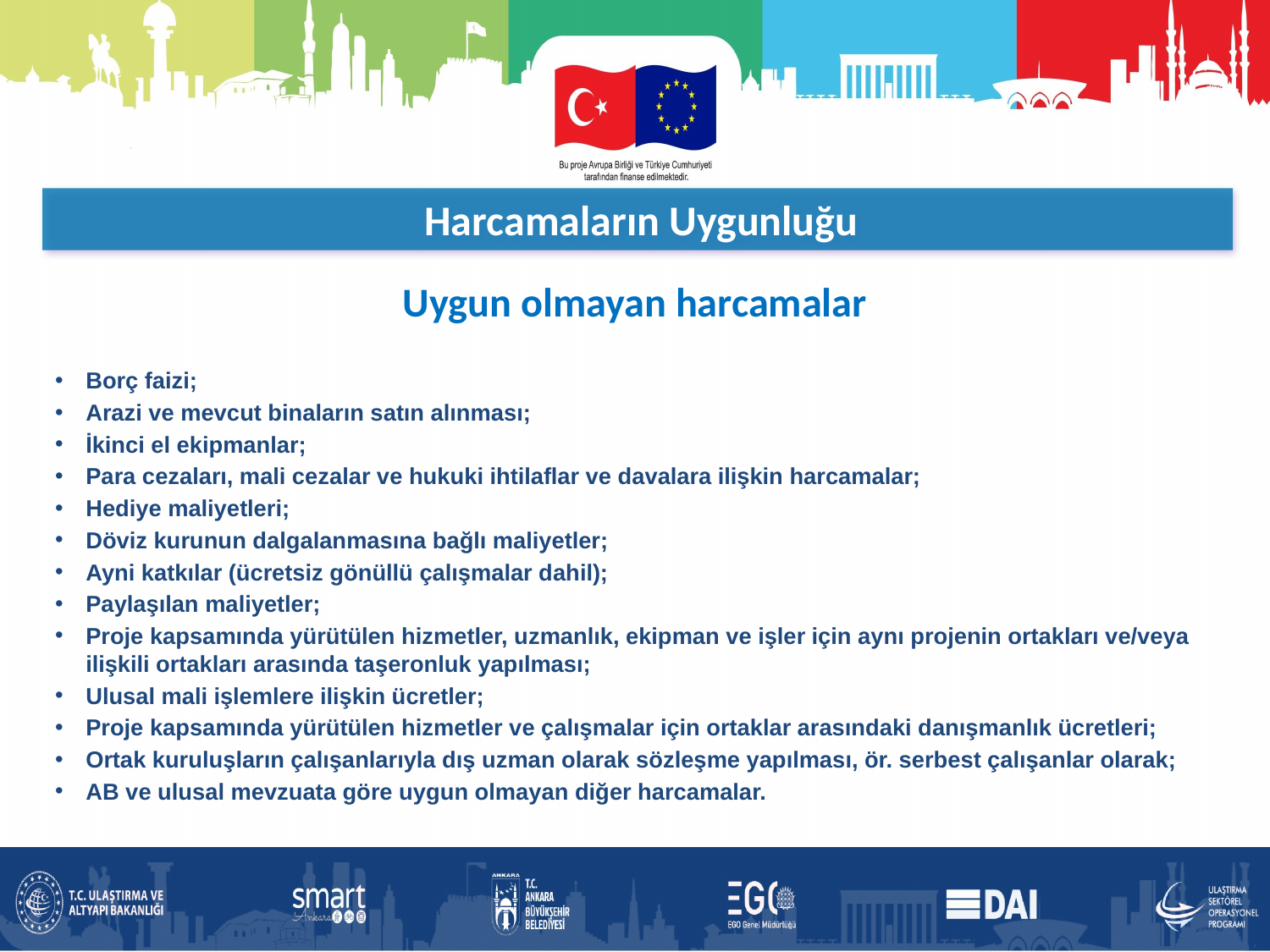

Harcamaların Uygunluğu
Uygun olmayan harcamalar
Borç faizi;
Arazi ve mevcut binaların satın alınması;
İkinci el ekipmanlar;
Para cezaları, mali cezalar ve hukuki ihtilaflar ve davalara ilişkin harcamalar;
Hediye maliyetleri;
Döviz kurunun dalgalanmasına bağlı maliyetler;
Ayni katkılar (ücretsiz gönüllü çalışmalar dahil);
Paylaşılan maliyetler;
Proje kapsamında yürütülen hizmetler, uzmanlık, ekipman ve işler için aynı projenin ortakları ve/veya ilişkili ortakları arasında taşeronluk yapılması;
Ulusal mali işlemlere ilişkin ücretler;
Proje kapsamında yürütülen hizmetler ve çalışmalar için ortaklar arasındaki danışmanlık ücretleri;
Ortak kuruluşların çalışanlarıyla dış uzman olarak sözleşme yapılması, ör. serbest çalışanlar olarak;
AB ve ulusal mevzuata göre uygun olmayan diğer harcamalar.